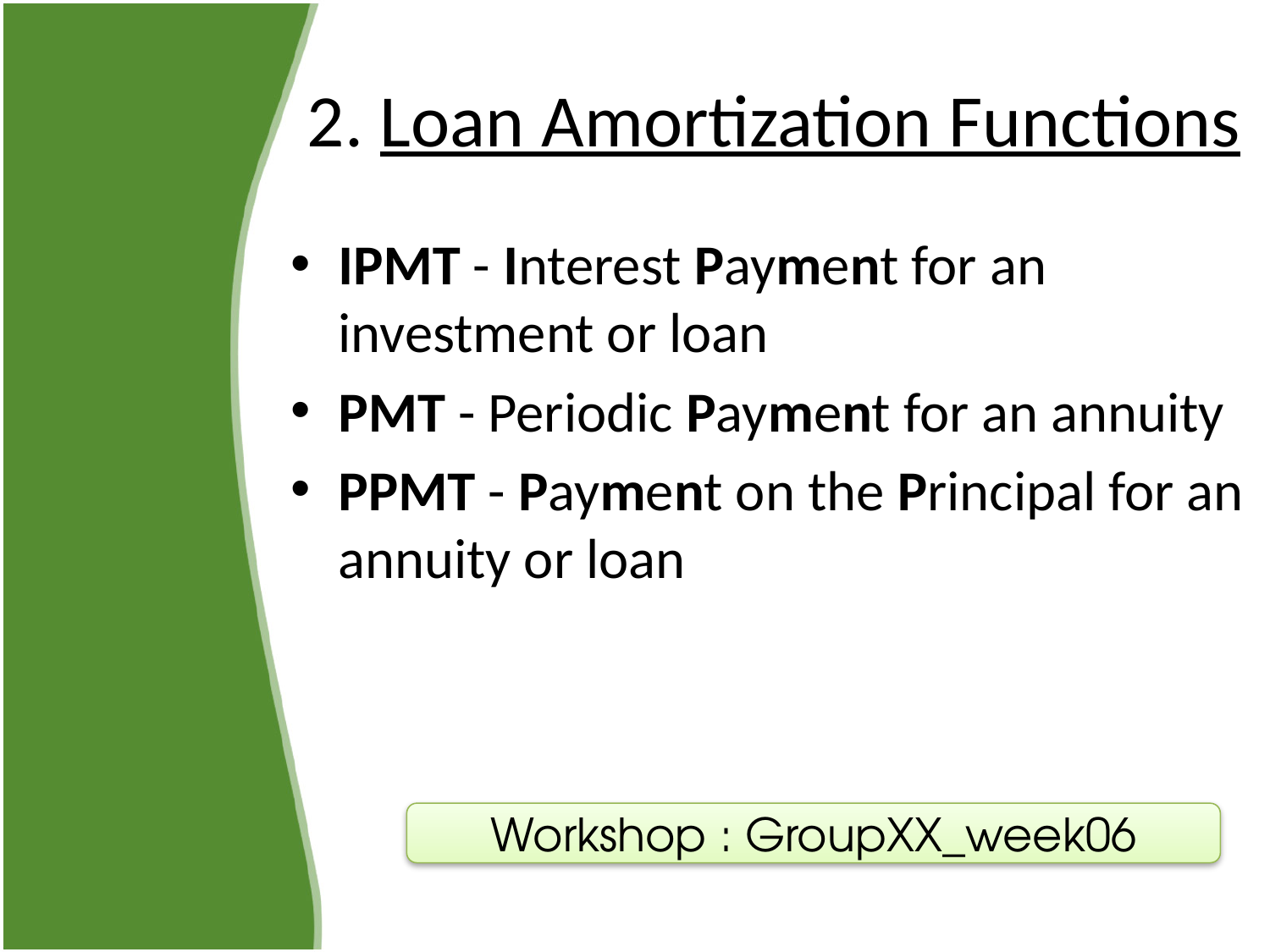

# 2. Loan Amortization Functions
IPMT - Interest Payment for an investment or loan
PMT - Periodic Payment for an annuity
PPMT - Payment on the Principal for an annuity or loan

Workshop : GroupXX_week06